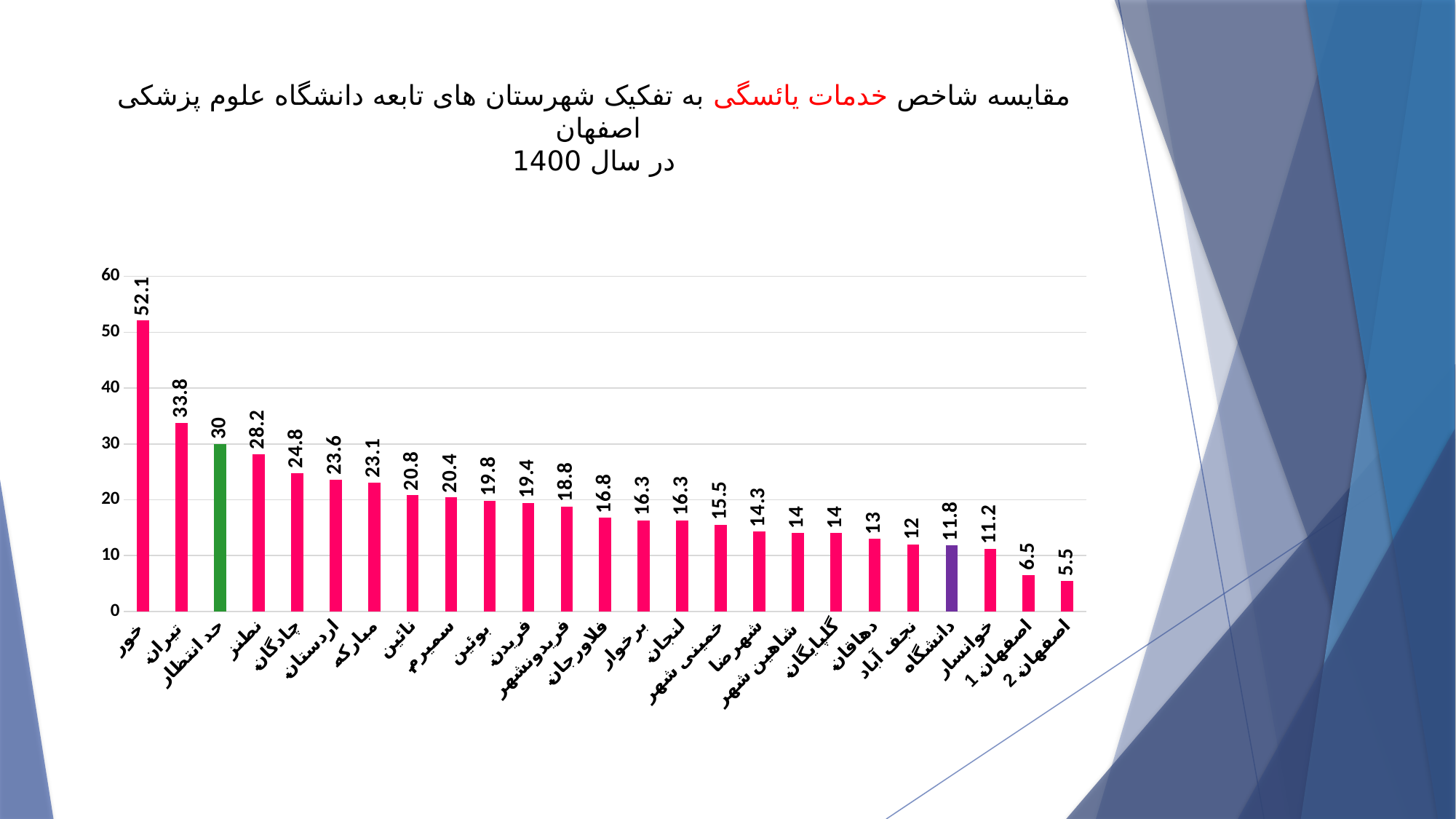

# مقایسه شاخص خدمات یائسگی به تفکیک شهرستان های تابعه دانشگاه علوم پزشکی اصفهان در سال 1400

### Chart

| Category | Column1 |
|---|---|
| خور  | 52.1 |
|  تیران  | 33.8 |
| حد انتظار | 30.0 |
| نطنز | 28.2 |
| چادگان | 24.8 |
|  اردستان | 23.6 |
|  مبارکه | 23.1 |
| نائین | 20.8 |
| سمیرم | 20.4 |
|  بوئین  | 19.8 |
| فریدن | 19.4 |
|  فریدونشهر | 18.8 |
|  فلاورجان | 16.8 |
|  برخوار | 16.3 |
|  لنجان | 16.3 |
| خمینی شهر | 15.5 |
|  شهرضا | 14.3 |
|  شاهین شهر  | 14.0 |
| گلپایگان | 14.0 |
|  دهاقان | 13.0 |
|  نجف آباد | 12.0 |
| دانشگاه | 11.8 |
| خوانسار | 11.2 |
| اصفهان 1 | 6.5 |
| اصفهان 2 | 5.5 |